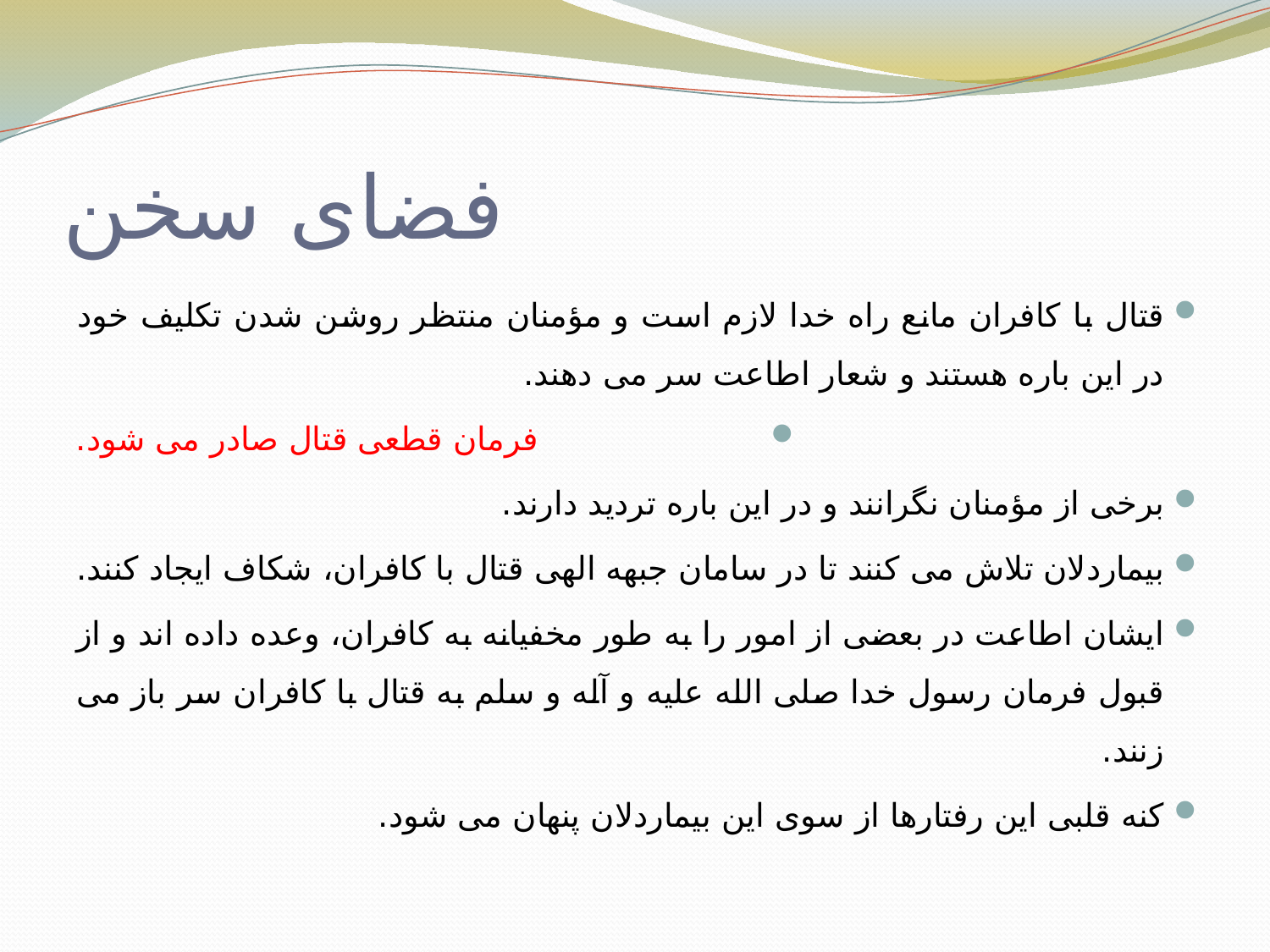

# فضای سخن
قتال با کافران مانع راه خدا لازم است و مؤمنان منتظر روشن شدن تکلیف خود در این باره هستند و شعار اطاعت سر می دهند.
فرمان قطعی قتال صادر می شود.
برخی از مؤمنان نگرانند و در این باره تردید دارند.
بیماردلان تلاش می کنند تا در سامان جبهه الهی قتال با کافران، شکاف ایجاد کنند.
ایشان اطاعت در بعضی از امور را به طور مخفیانه به کافران، وعده داده اند و از قبول فرمان رسول خدا صلی الله علیه و آله و سلم به قتال با کافران سر باز می زنند.
کنه قلبی این رفتارها از سوی این بیماردلان پنهان می شود.